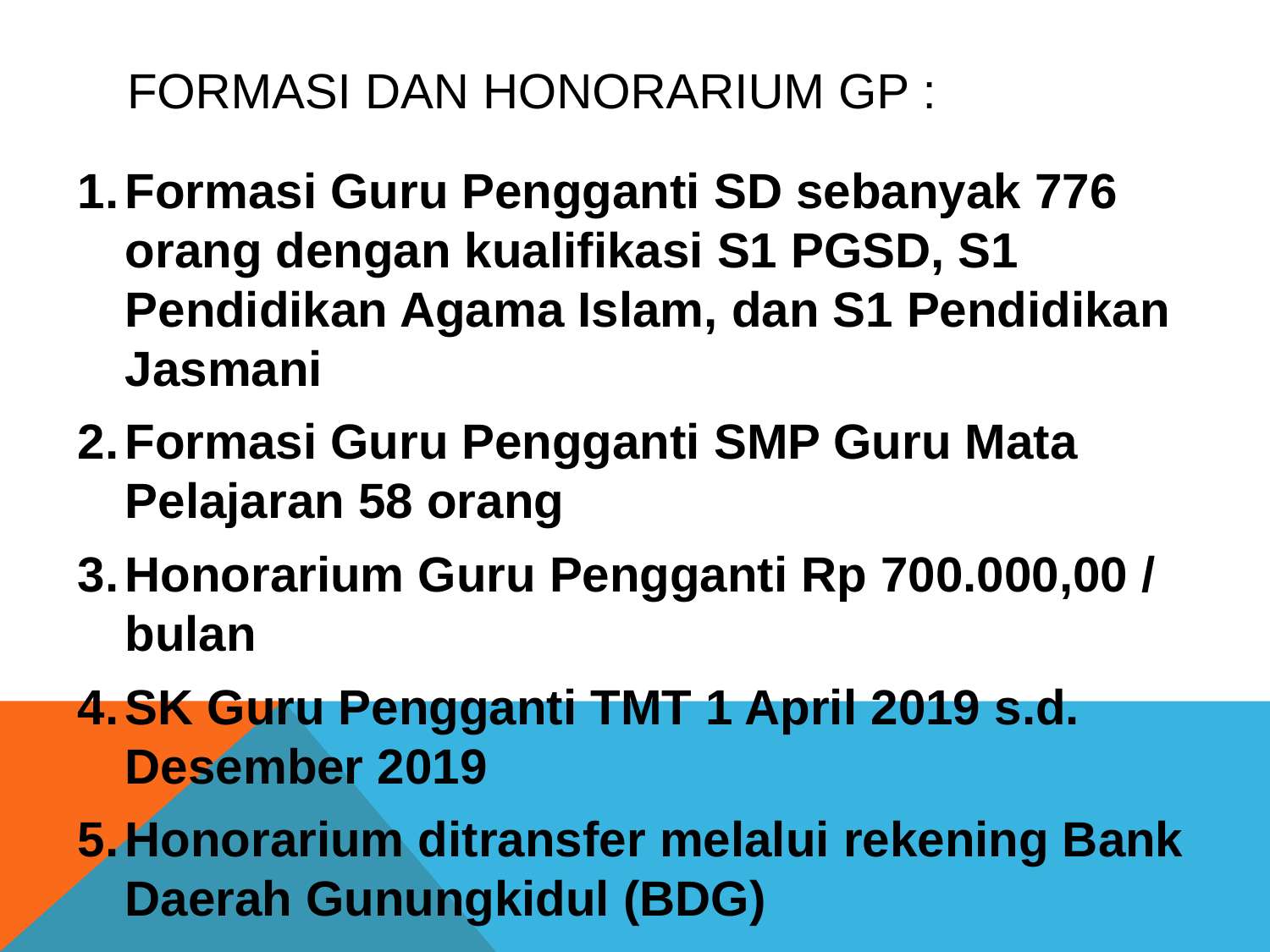

# FORMASI DAN HONORARIUM GP :
Formasi Guru Pengganti SD sebanyak 776 orang dengan kualifikasi S1 PGSD, S1 Pendidikan Agama Islam, dan S1 Pendidikan Jasmani
Formasi Guru Pengganti SMP Guru Mata Pelajaran 58 orang
Honorarium Guru Pengganti Rp 700.000,00 / bulan
SK Guru Pengganti TMT 1 April 2019 s.d. Desember 2019
Honorarium ditransfer melalui rekening Bank Daerah Gunungkidul (BDG)